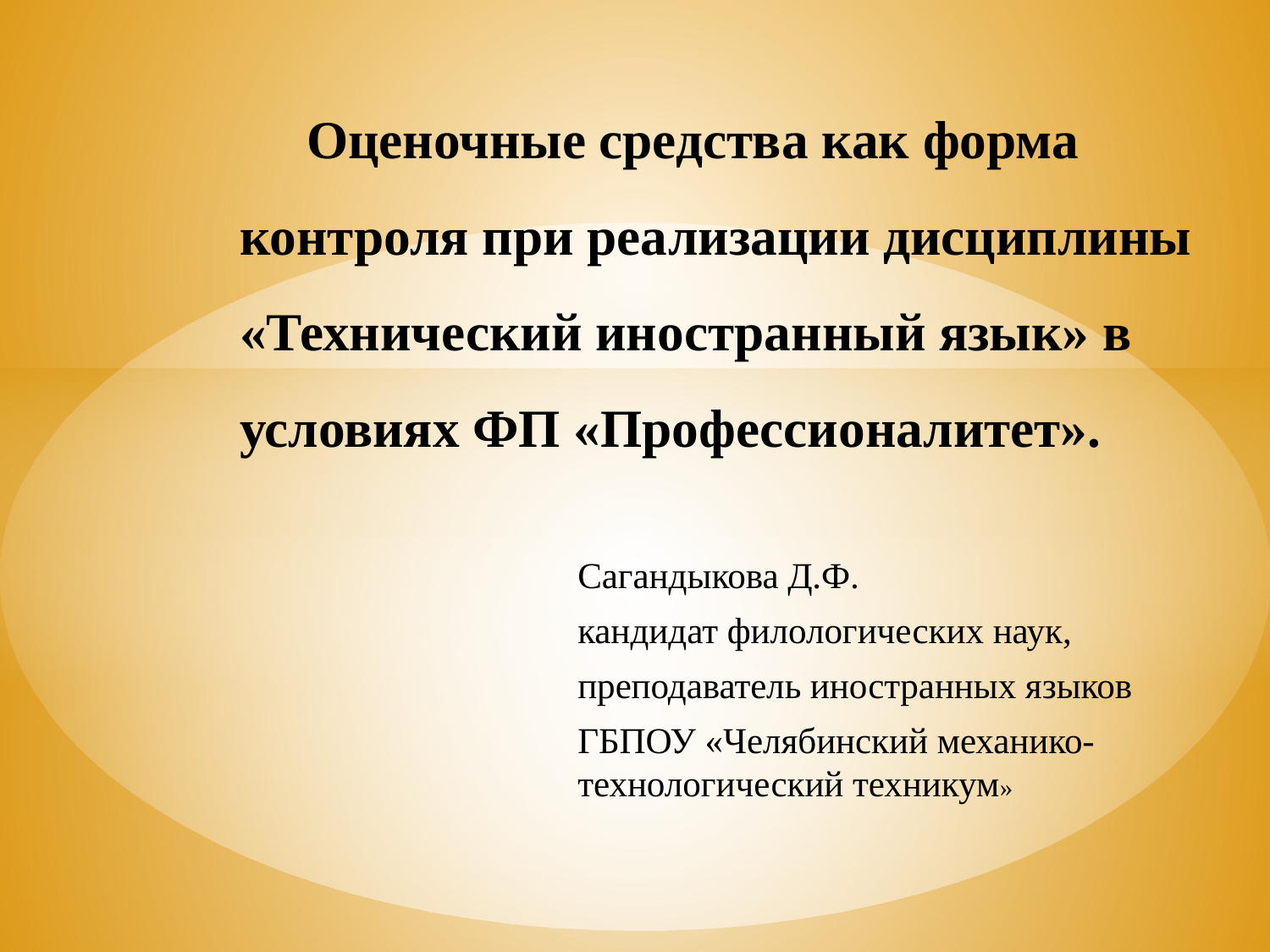

# Оценочные средства как форма контроля при реализации дисциплины «Технический иностранный язык» в условиях ФП «Профессионалитет».
Сагандыкова Д.Ф.
кандидат филологических наук,
преподаватель иностранных языков
ГБПОУ «Челябинский механико-технологический техникум»